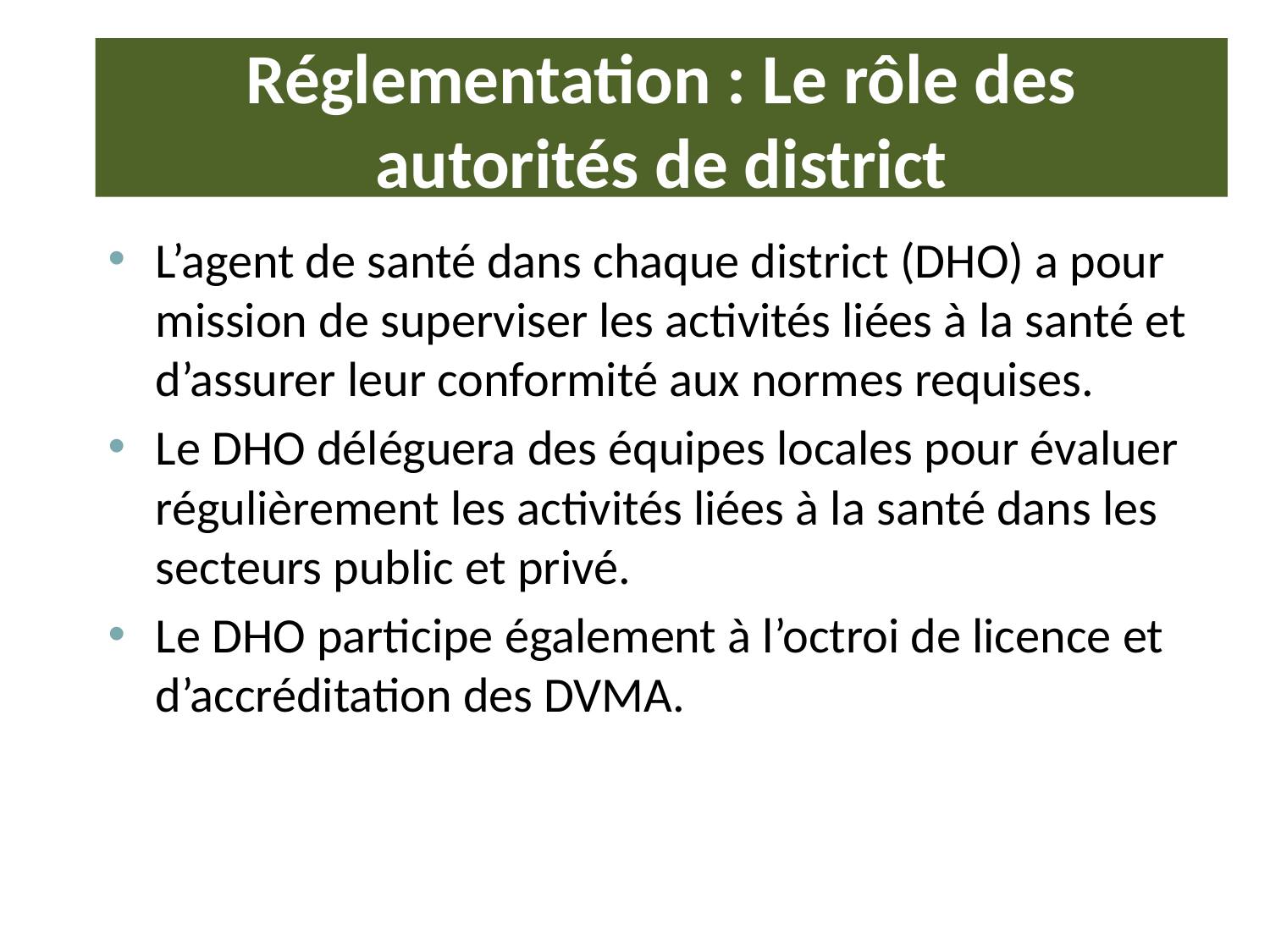

# Réglementation : Le rôle des autorités de district
L’agent de santé dans chaque district (DHO) a pour mission de superviser les activités liées à la santé et d’assurer leur conformité aux normes requises.
Le DHO déléguera des équipes locales pour évaluer régulièrement les activités liées à la santé dans les secteurs public et privé.
Le DHO participe également à l’octroi de licence et d’accréditation des DVMA.